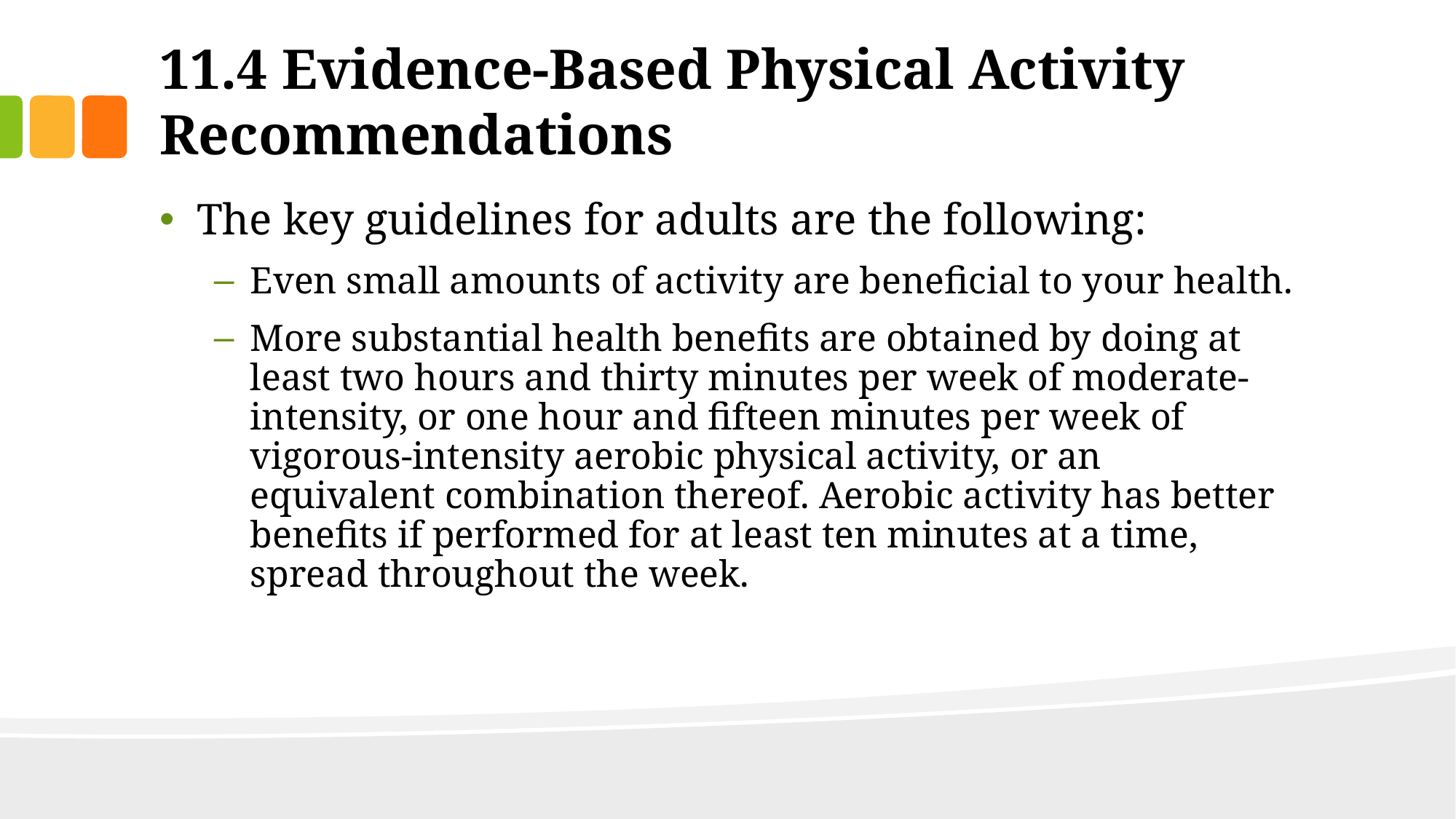

# 11.4 Evidence-Based Physical Activity Recommendations
The key guidelines for adults are the following:
Even small amounts of activity are beneficial to your health.
More substantial health benefits are obtained by doing at least two hours and thirty minutes per week of moderate-intensity, or one hour and fifteen minutes per week of vigorous-intensity aerobic physical activity, or an equivalent combination thereof. Aerobic activity has better benefits if performed for at least ten minutes at a time, spread throughout the week.